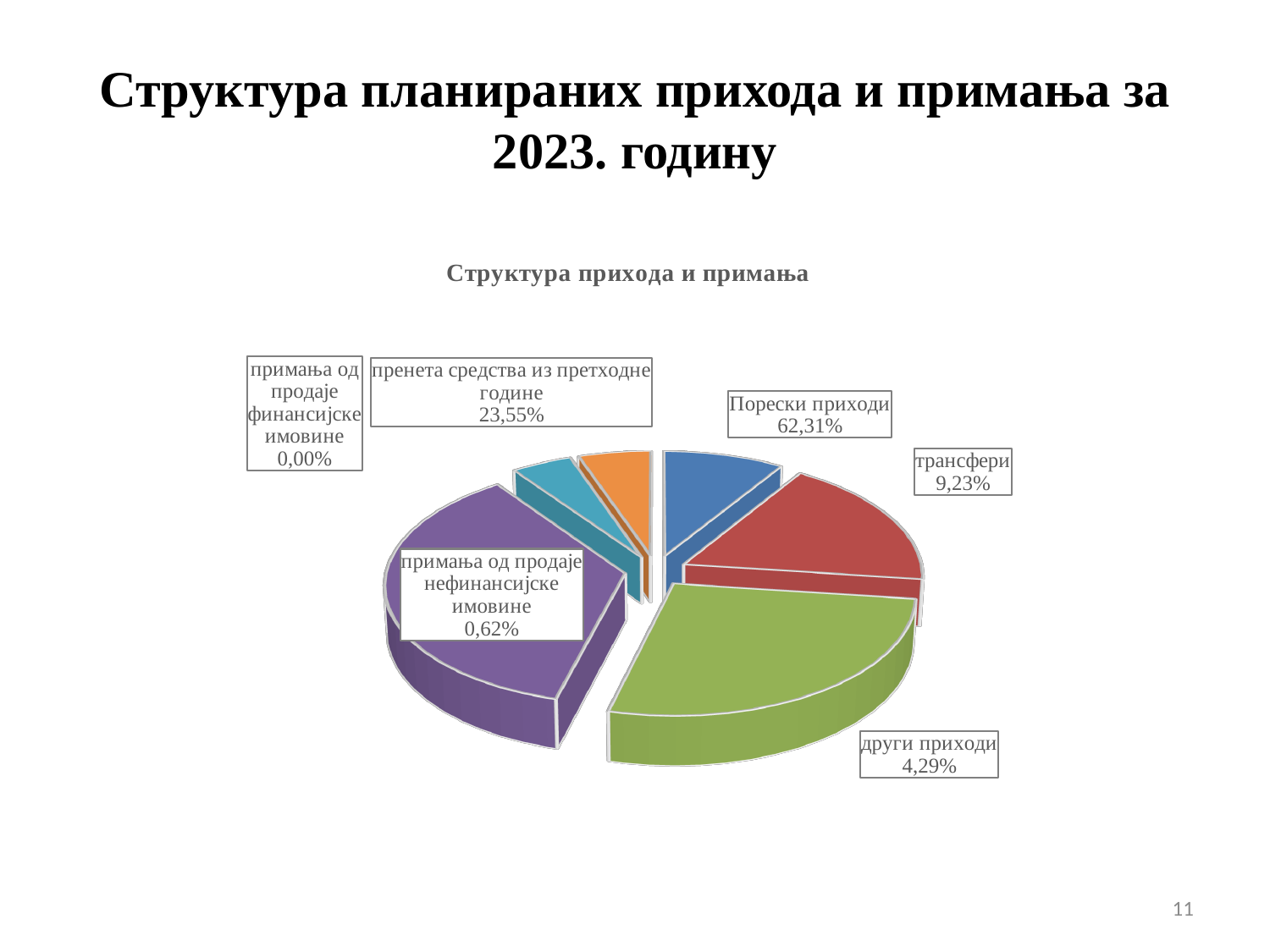

# Структура планираних прихода и примања за 2023. годину

[unsupported chart]

11